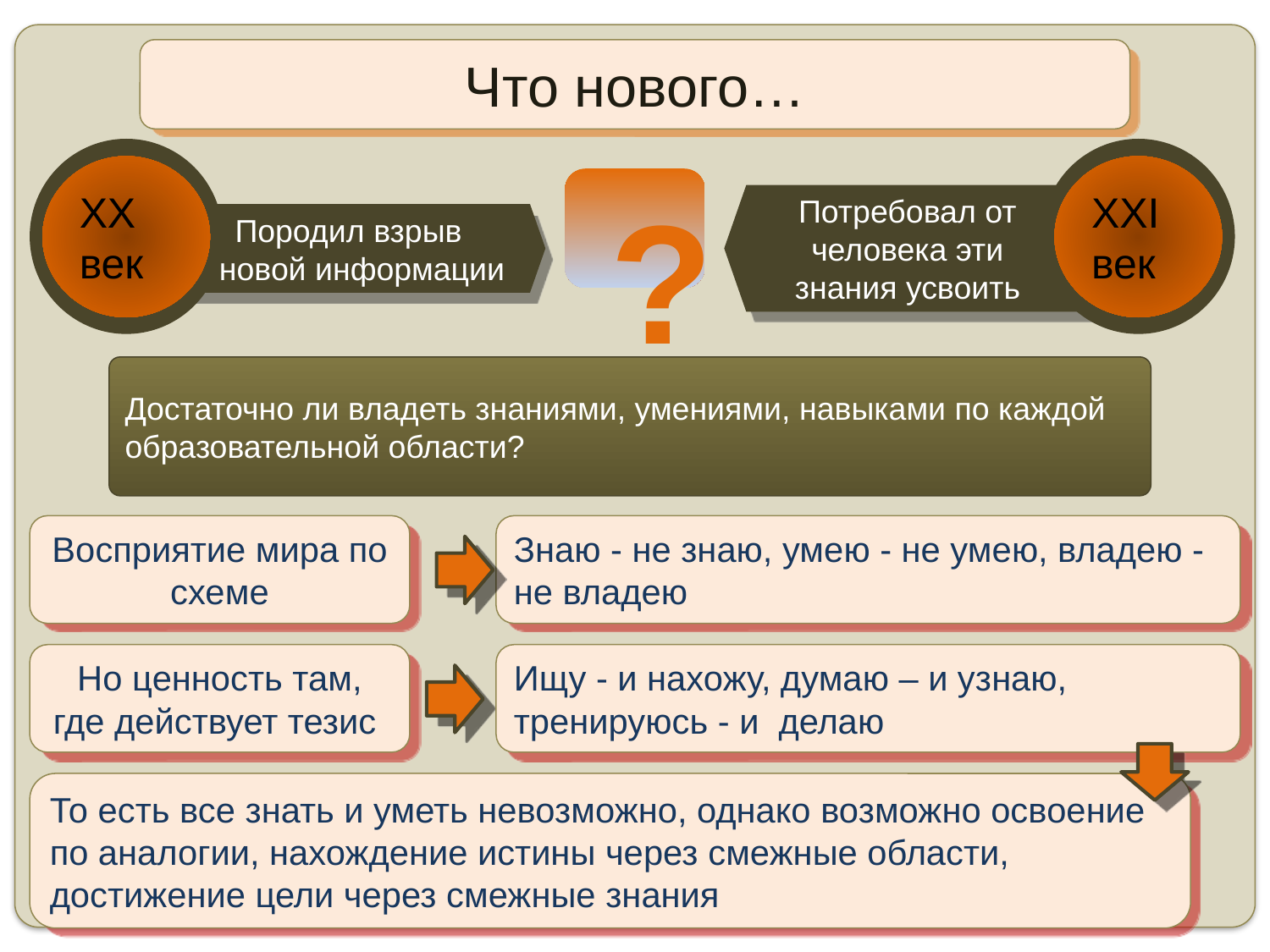

Что нового…

XX век

XXI век

?
Породил взрыв    новой информации
Потребовал от человека эти знания усвоить
Достаточно ли владеть знаниями, умениями, навыками по каждой
образовательной области?
Восприятие мира по схеме
Знаю - не знаю, умею - не умею, владею - не владею

Но ценность там, где действует тезис
Ищу - и нахожу, думаю – и узнаю, тренируюсь - и  делаю

То есть все знать и уметь невозможно, однако возможно освоение по аналогии, нахождение истины через смежные области, достижение цели через смежные знания